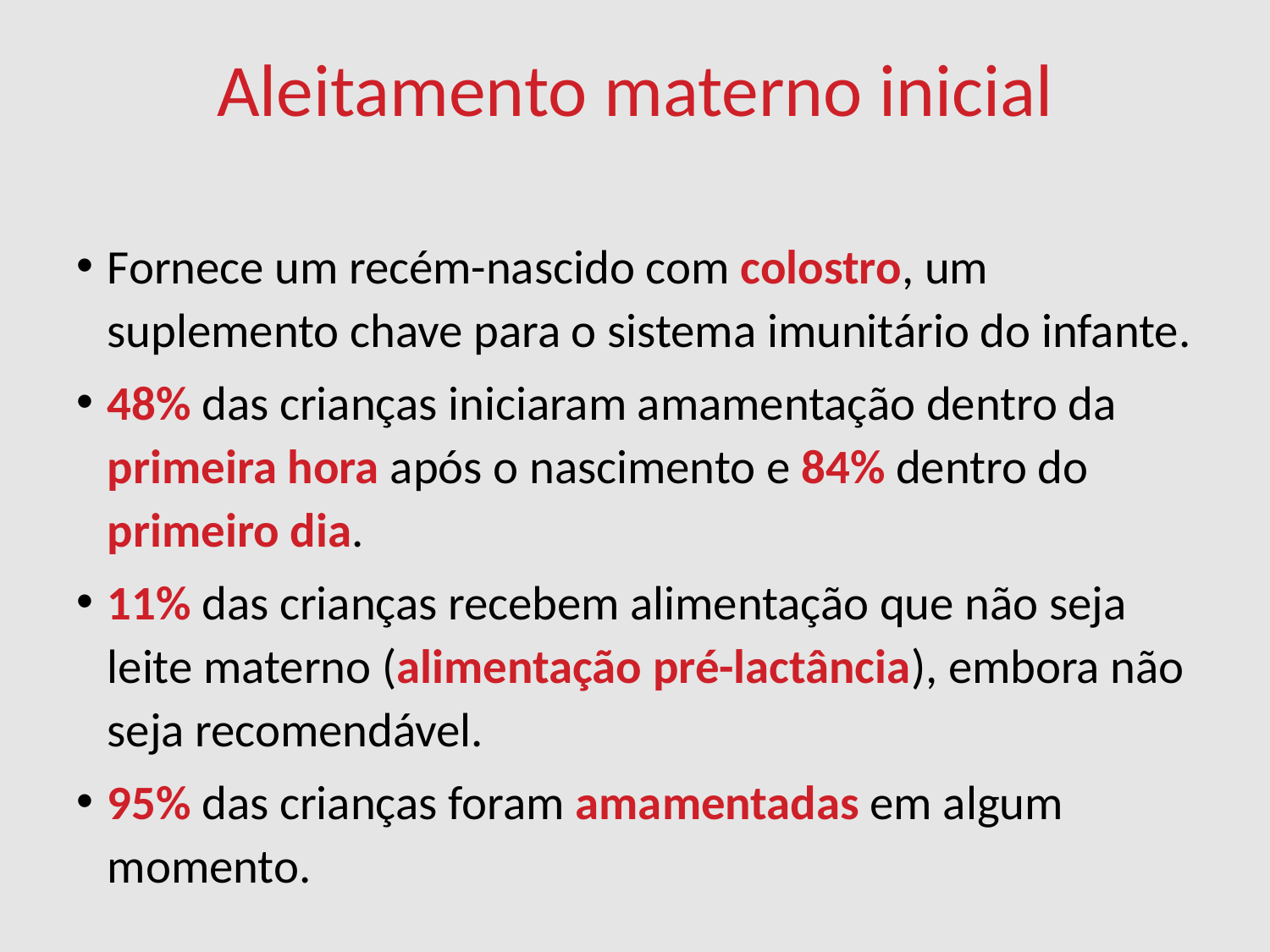

Aleitamento materno inicial
Fornece um recém-nascido com colostro, um suplemento chave para o sistema imunitário do infante.
48% das crianças iniciaram amamentação dentro da primeira hora após o nascimento e 84% dentro do primeiro dia.
11% das crianças recebem alimentação que não seja leite materno (alimentação pré-lactância), embora não seja recomendável.
95% das crianças foram amamentadas em algum momento.